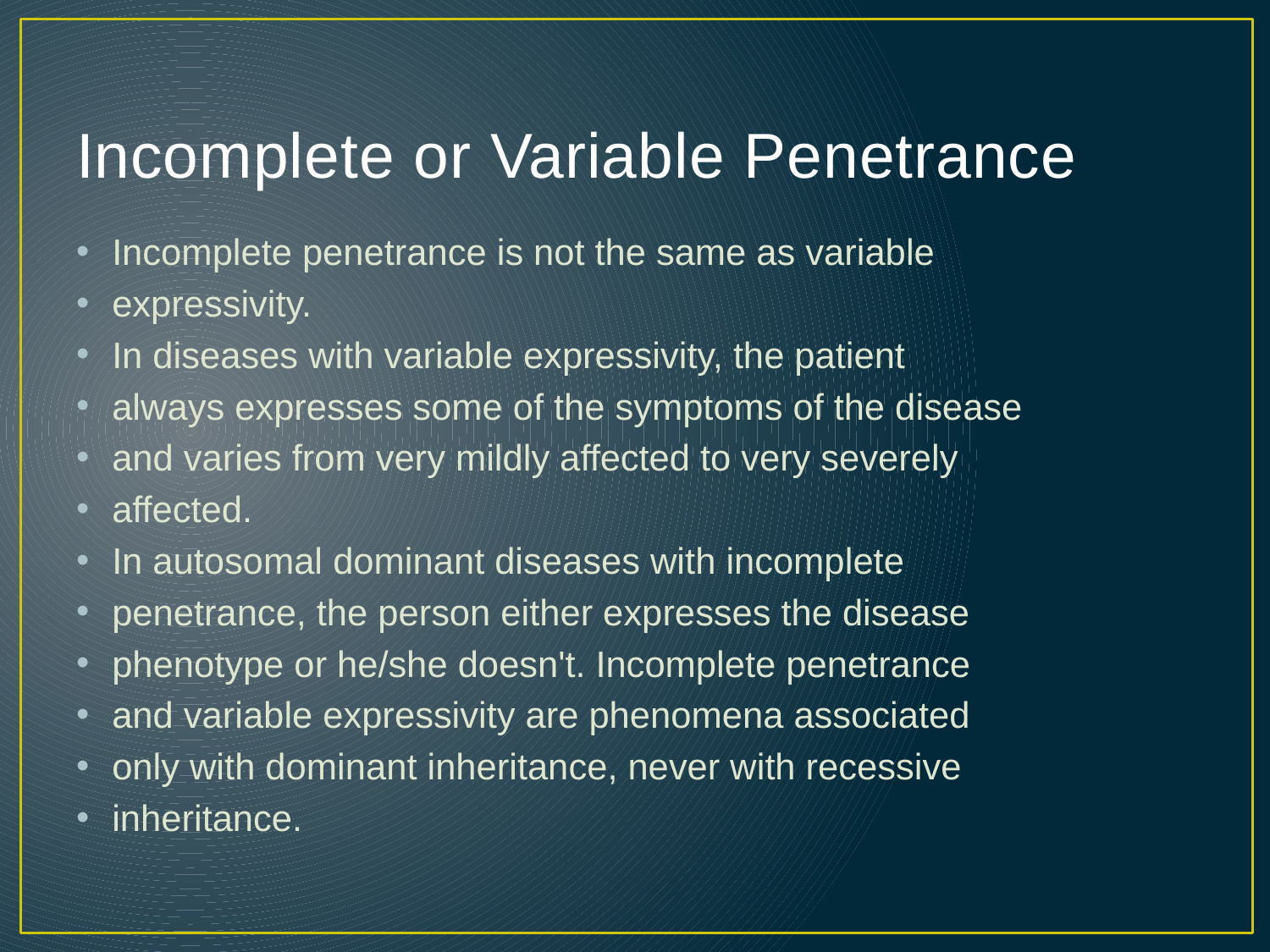

# Incomplete or Variable Penetrance
Incomplete penetrance is not the same as variable
expressivity.
In diseases with variable expressivity, the patient
always expresses some of the symptoms of the disease
and varies from very mildly affected to very severely
affected.
In autosomal dominant diseases with incomplete
penetrance, the person either expresses the disease
phenotype or he/she doesn't. Incomplete penetrance
and variable expressivity are phenomena associated
only with dominant inheritance, never with recessive
inheritance.